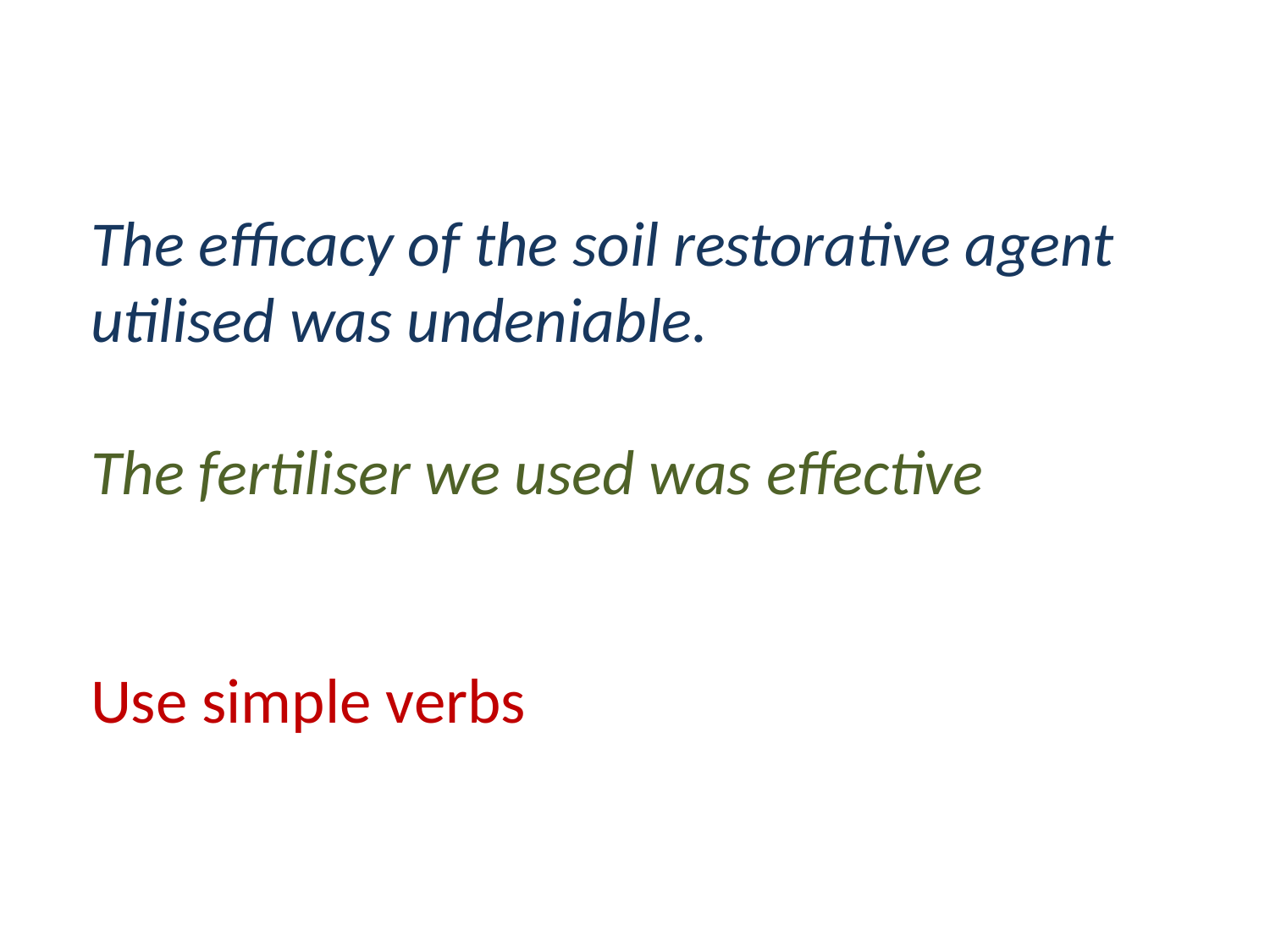

The efficacy of the soil restorative agent utilised was undeniable.

The fertiliser we used was effective

Use simple verbs